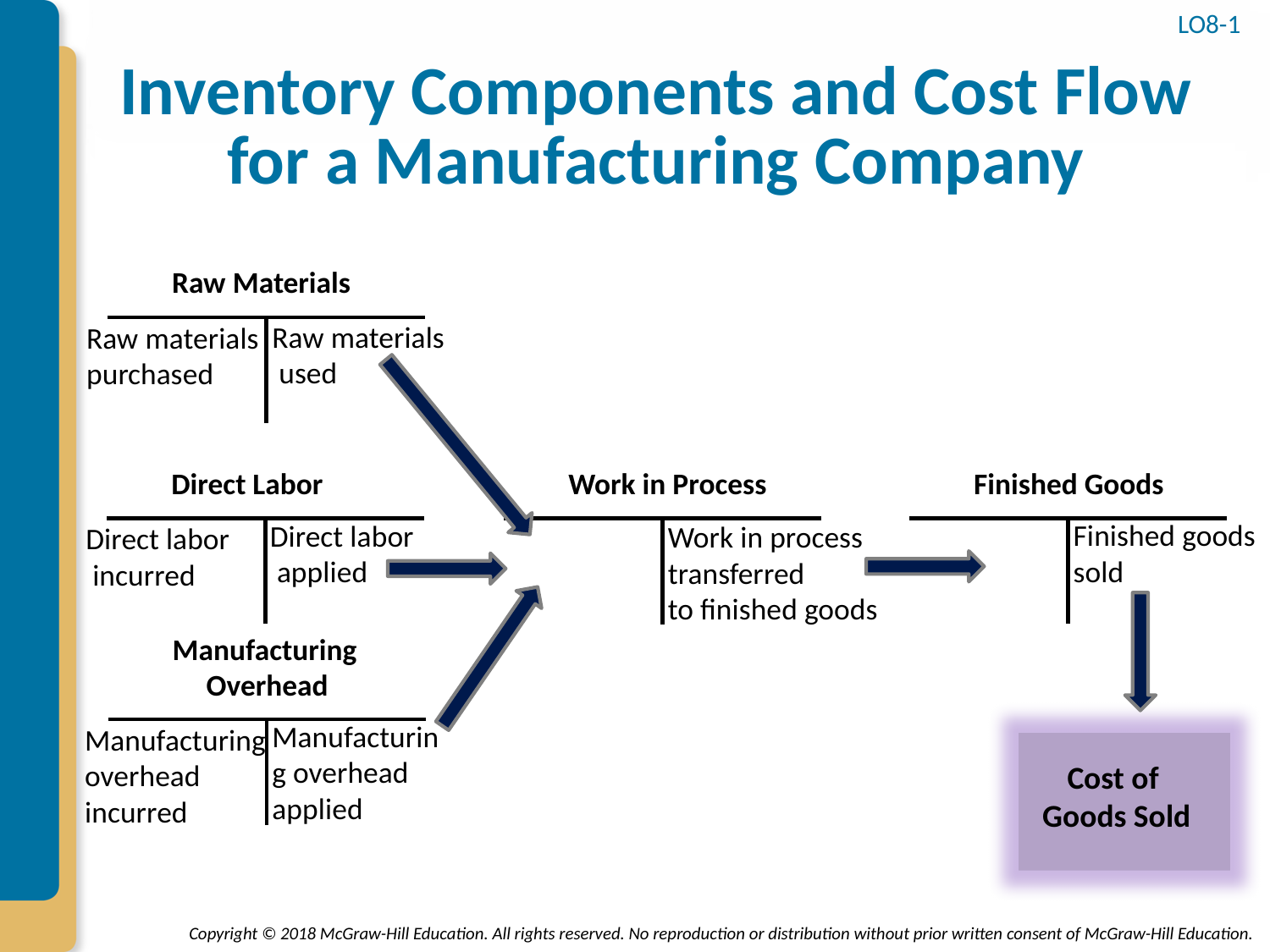

LO8-1
# Inventory Components and Cost Flow for a Manufacturing Company
Raw Materials
Raw materials
 used
Raw materials purchased

Direct Labor
Finished Goods
Work in Process
Finished goods
sold
Direct labor
 applied
Work in process
transferred
to finished goods
Direct labor
 incurred

Manufacturing
     Overhead

Manufacturing overhead
applied
Manufacturing overhead
incurred

Cost of
Goods Sold